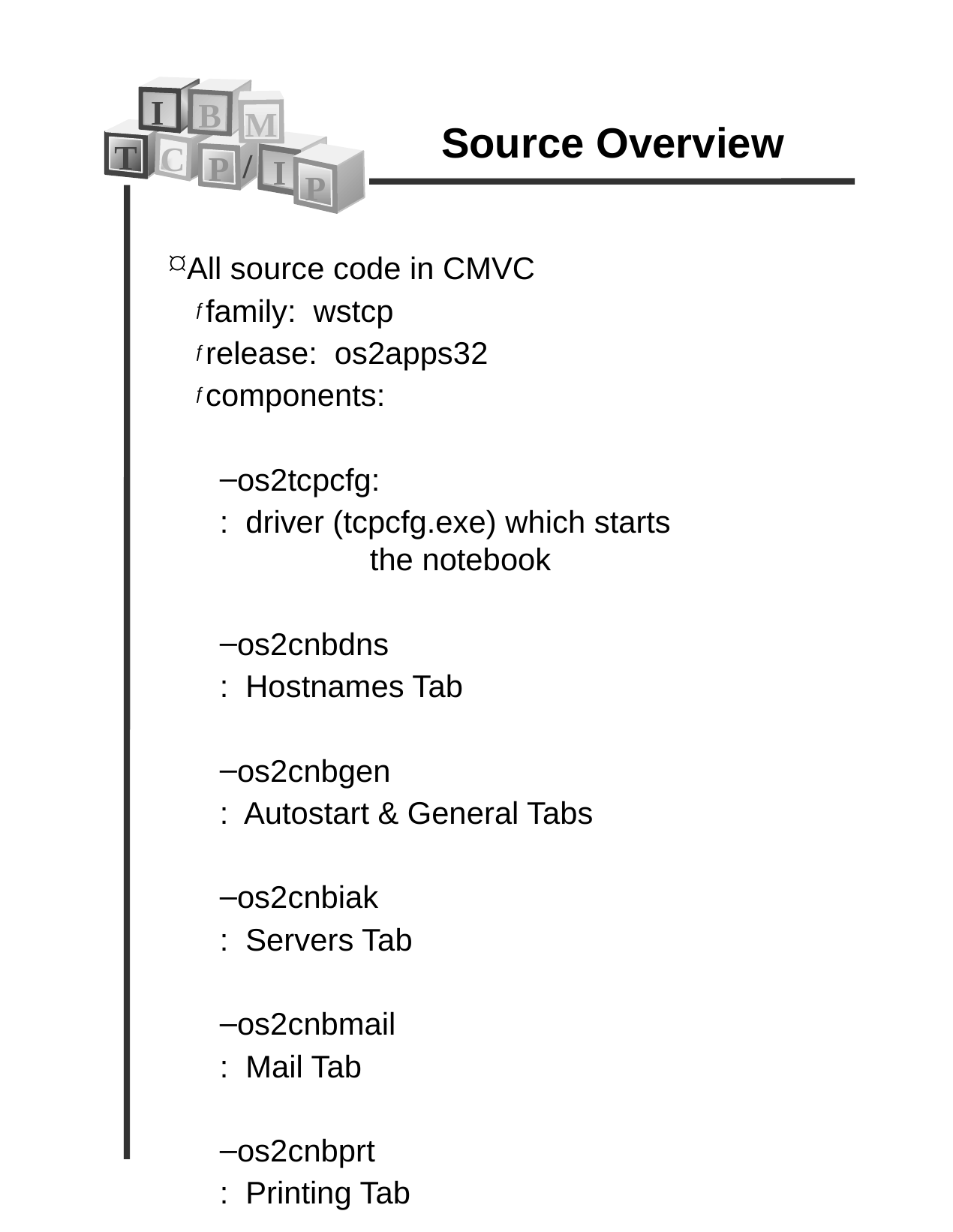

Source Overview

I

B

M

T
C

/

P

I

P

All source code in CMVC
family:  wstcp
release:  os2apps32
components:

os2tcpcfg:
:  driver (tcpcfg.exe) which starts 		   the notebook

os2cnbdns
:  Hostnames Tab

os2cnbgen
:  Autostart & General Tabs

os2cnbiak
:  Servers Tab

os2cnbmail
:  Mail Tab

os2cnbprt
:  Printing Tab